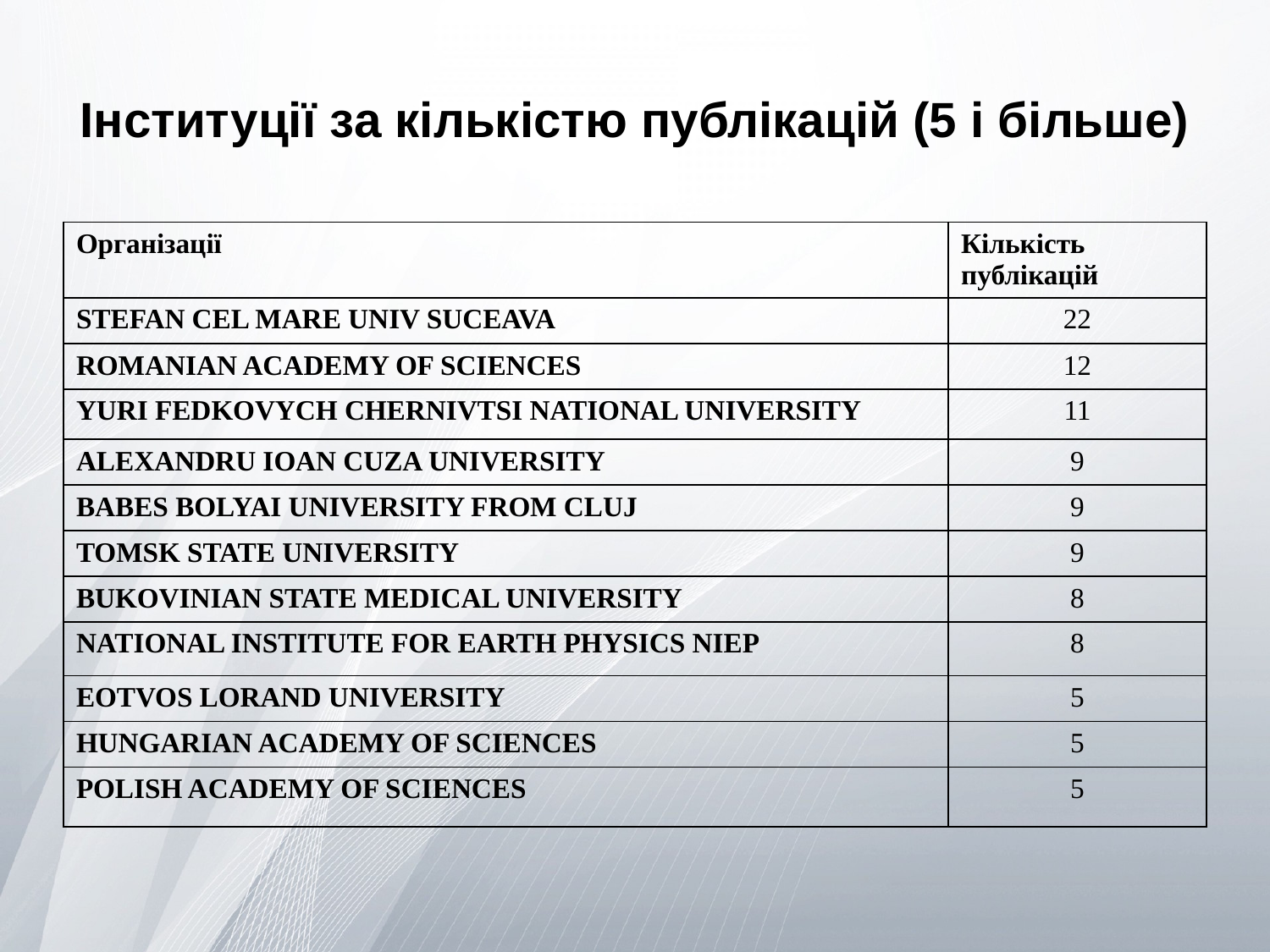

# Інституції за кількістю публікацій (5 і більше)
| Організації | Кількість  публікацій |
| --- | --- |
| STEFAN CEL MARE UNIV SUCEAVA | 22 |
| ROMANIAN ACADEMY OF SCIENCES | 12 |
| YURI FEDKOVYCH CHERNIVTSI NATIONAL UNIVERSITY | 11 |
| ALEXANDRU IOAN CUZA UNIVERSITY | 9 |
| BABES BOLYAI UNIVERSITY FROM CLUJ | 9 |
| TOMSK STATE UNIVERSITY | 9 |
| BUKOVINIAN STATE MEDICAL UNIVERSITY | 8 |
| NATIONAL INSTITUTE FOR EARTH PHYSICS NIEP | 8 |
| EOTVOS LORAND UNIVERSITY | 5 |
| HUNGARIAN ACADEMY OF SCIENCES | 5 |
| POLISH ACADEMY OF SCIENCES | 5 |